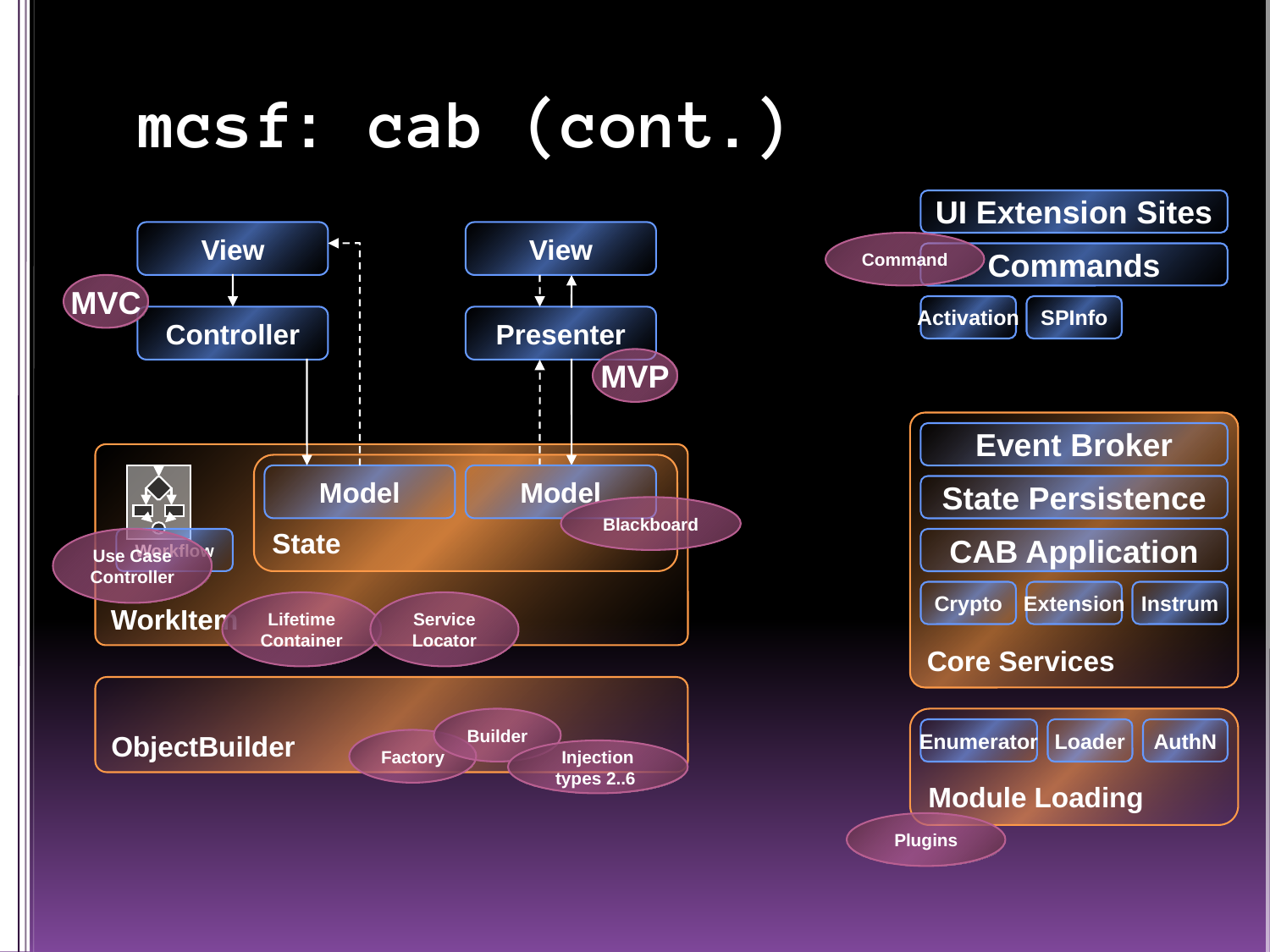

# mcsf: cab (cont.)
UI Extension Sites

View
View
Command

Commands
MVC

Activation
SPInfo
Controller
Presenter
MVP

Core Services
Event Broker
WorkItem
State

Model
Model
State Persistence
Blackboard
Use Case Controller
Workflow
CAB Application
Crypto
Extension
Instrum
Lifetime Container
Service Locator
ObjectBuilder
Builder
Module Loading
Enumerator
Loader
AuthN
Factory
Injection types 2..6
Plugins